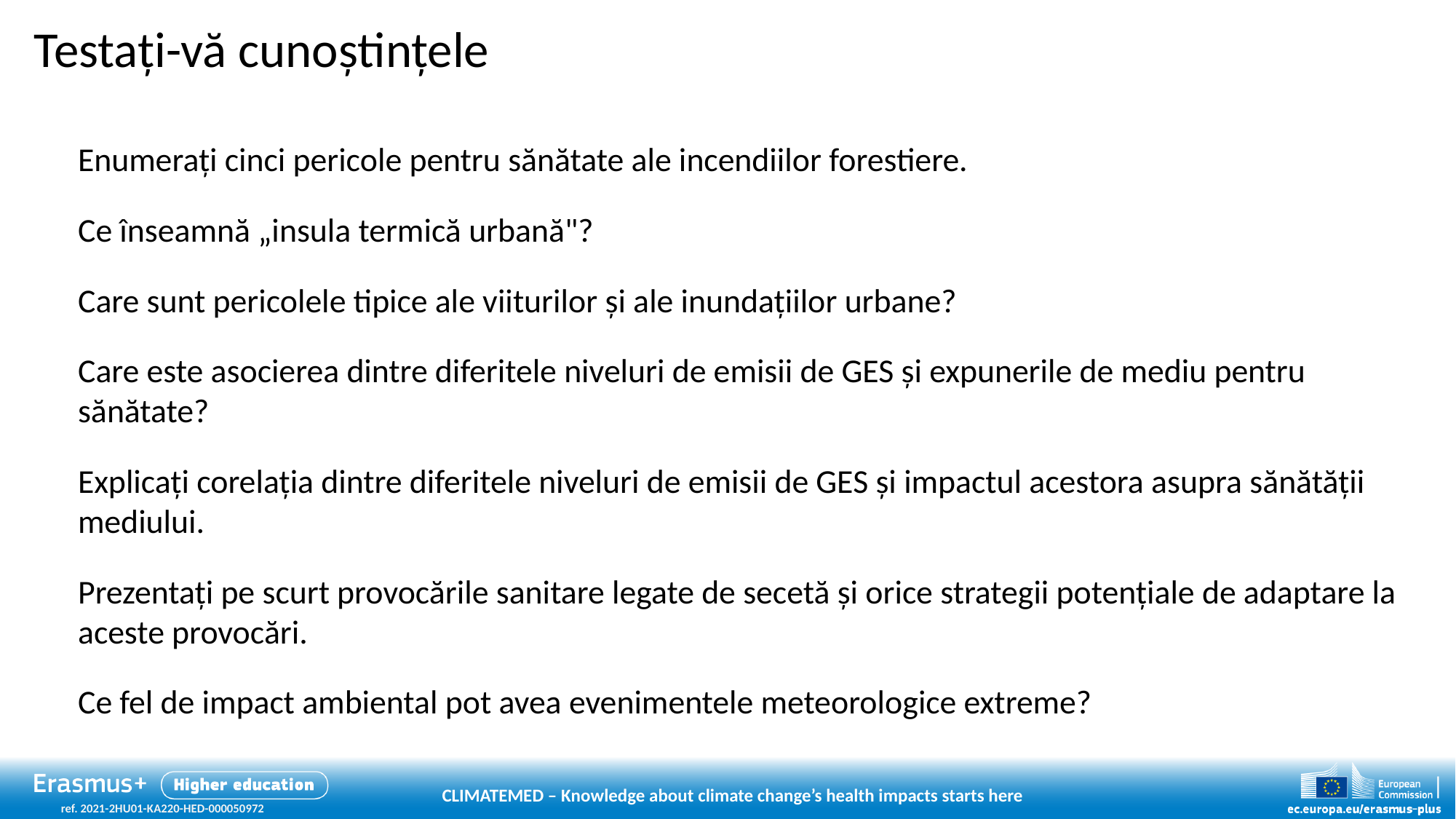

# Testați-vă cunoștințele
Enumerați cinci pericole pentru sănătate ale incendiilor forestiere.
Ce înseamnă „insula termică urbană"?
Care sunt pericolele tipice ale viiturilor și ale inundațiilor urbane?
Care este asocierea dintre diferitele niveluri de emisii de GES și expunerile de mediu pentru sănătate?
Explicați corelația dintre diferitele niveluri de emisii de GES și impactul acestora asupra sănătății mediului.
Prezentați pe scurt provocările sanitare legate de secetă și orice strategii potențiale de adaptare la aceste provocări.
Ce fel de impact ambiental pot avea evenimentele meteorologice extreme?